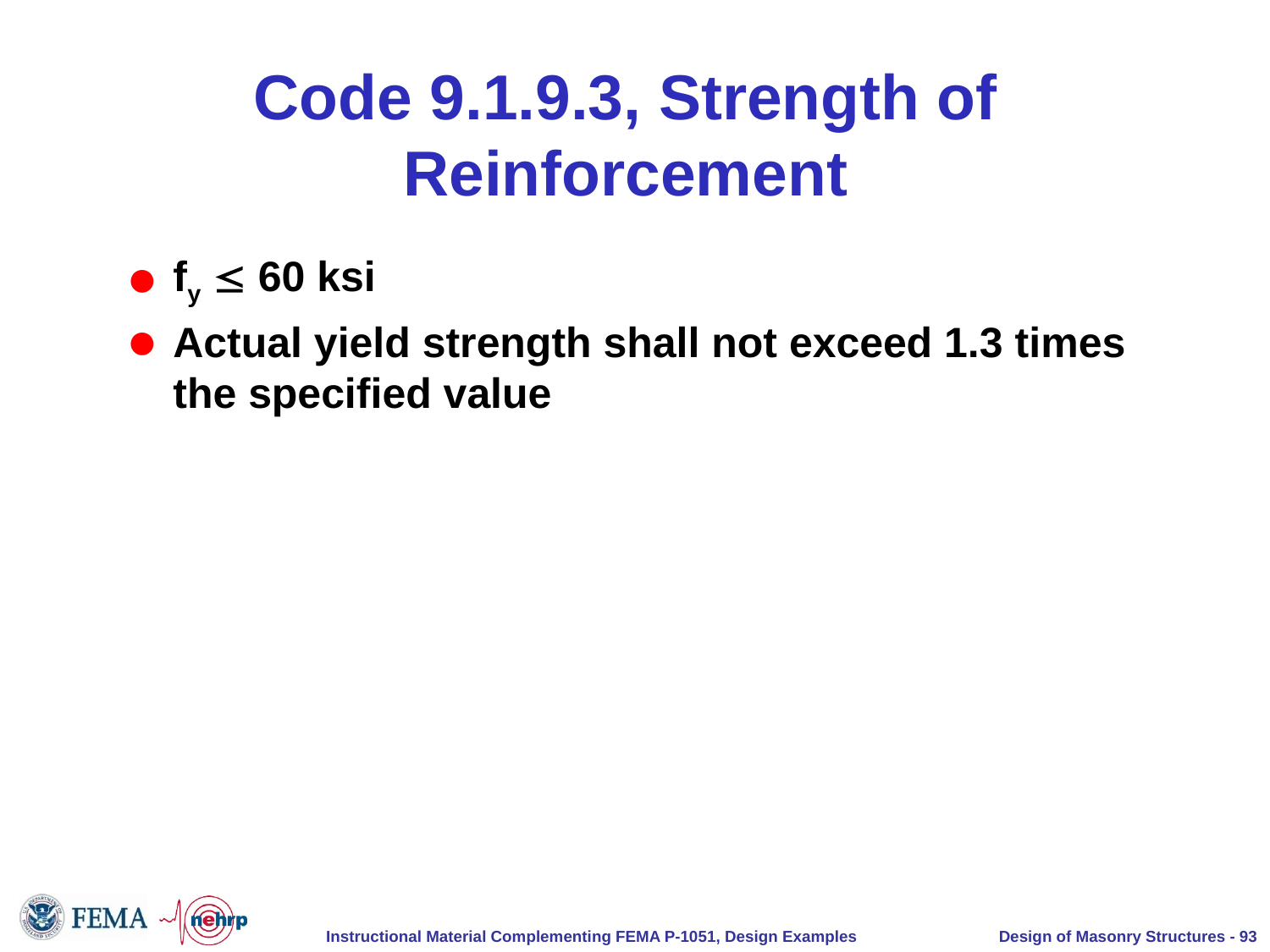

# Code 9.1.9.3, Strength of Reinforcement
fy ≤ 60 ksi
Actual yield strength shall not exceed 1.3 times the specified value
Design of Masonry Structures - 93
Instructional Material Complementing FEMA P-1051, Design Examples